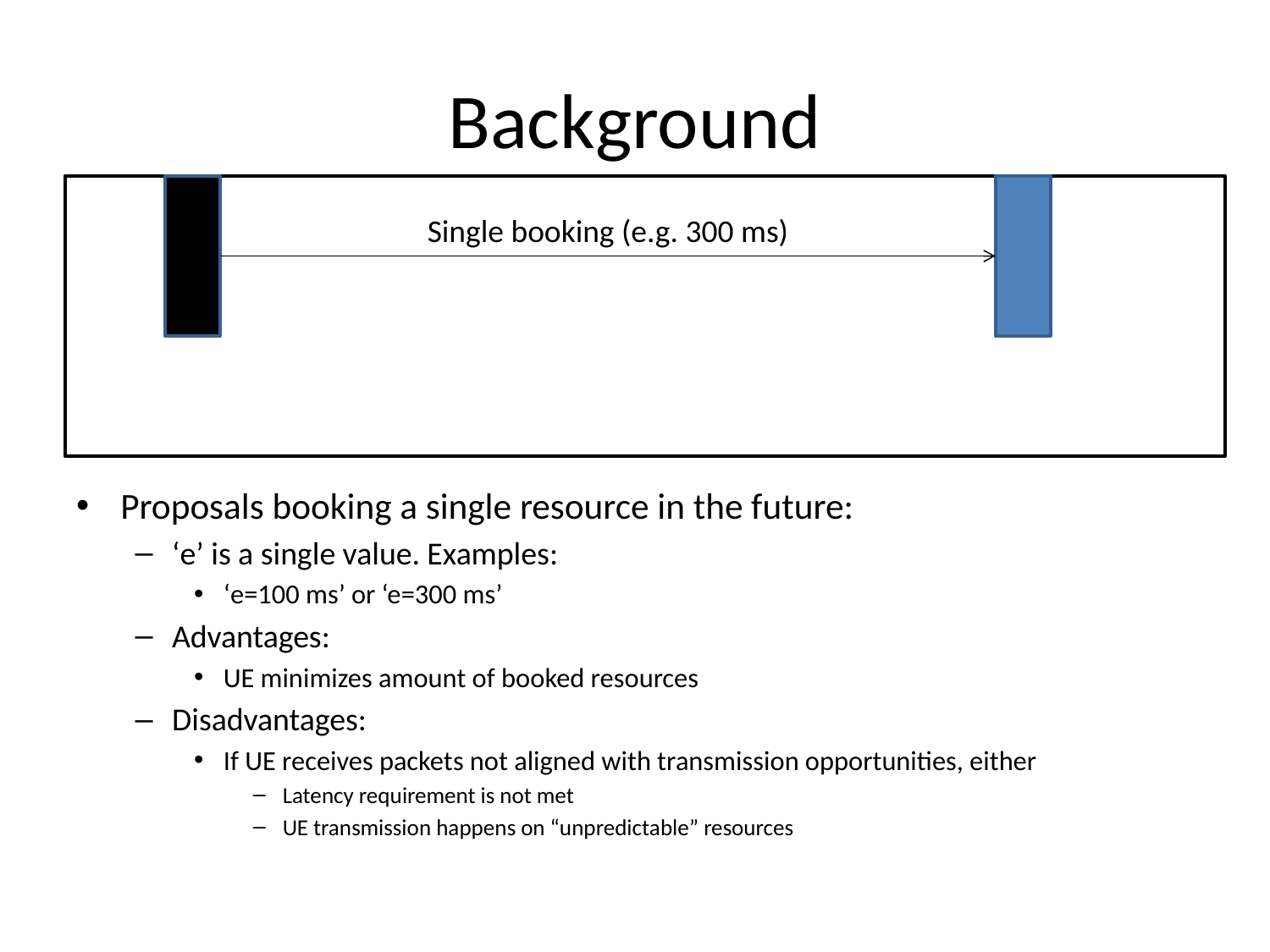

# Background

Single booking (e.g. 300 ms)
Proposals booking a single resource in the future:
‘e’ is a single value. Examples:
‘e=100 ms’ or ‘e=300 ms’
Advantages:
UE minimizes amount of booked resources
Disadvantages:
If UE receives packets not aligned with transmission opportunities, either
Latency requirement is not met
UE transmission happens on “unpredictable” resources